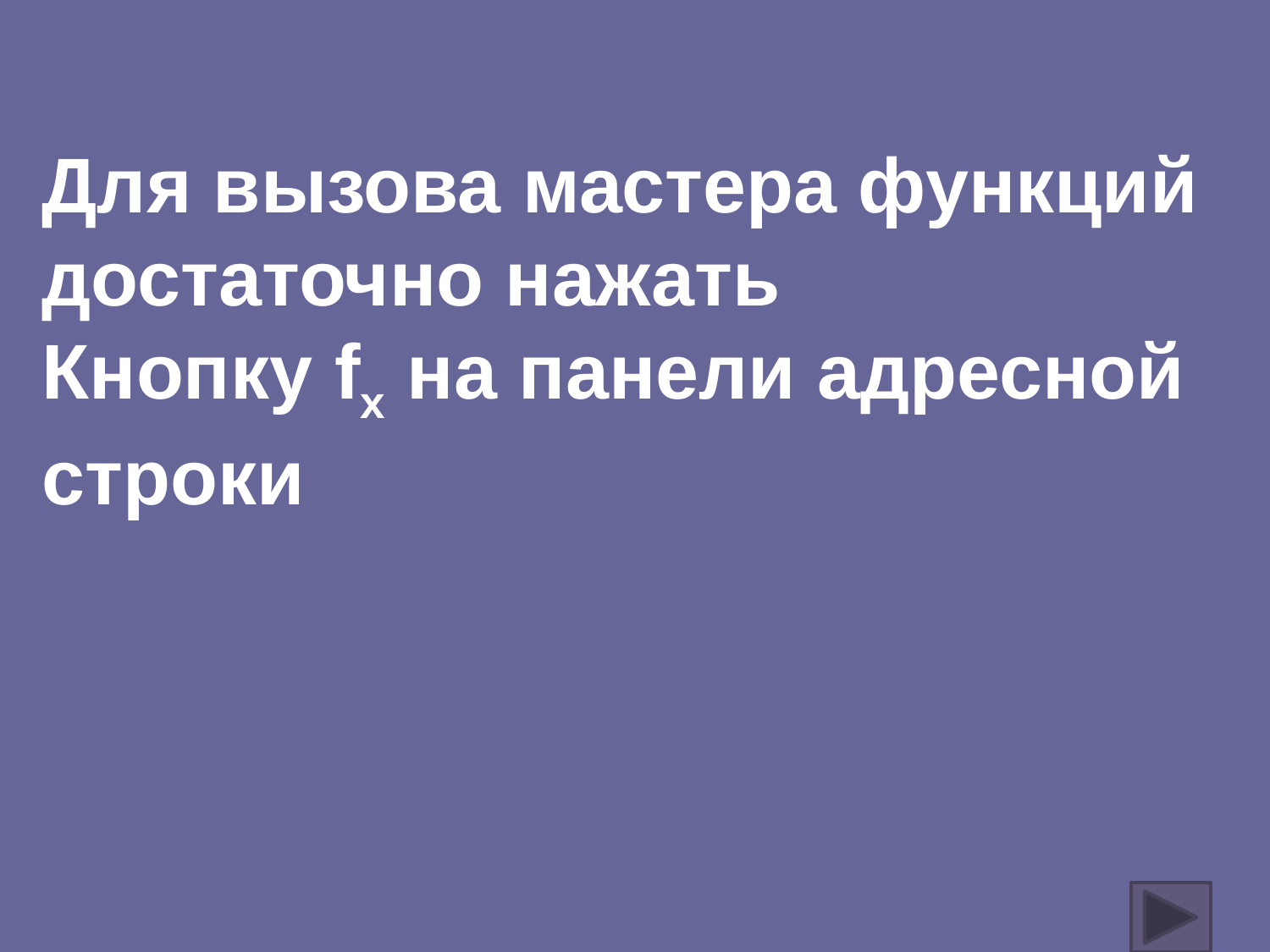

Для вызова мастера функций достаточно нажать
Кнопку fx на панели адресной
строки